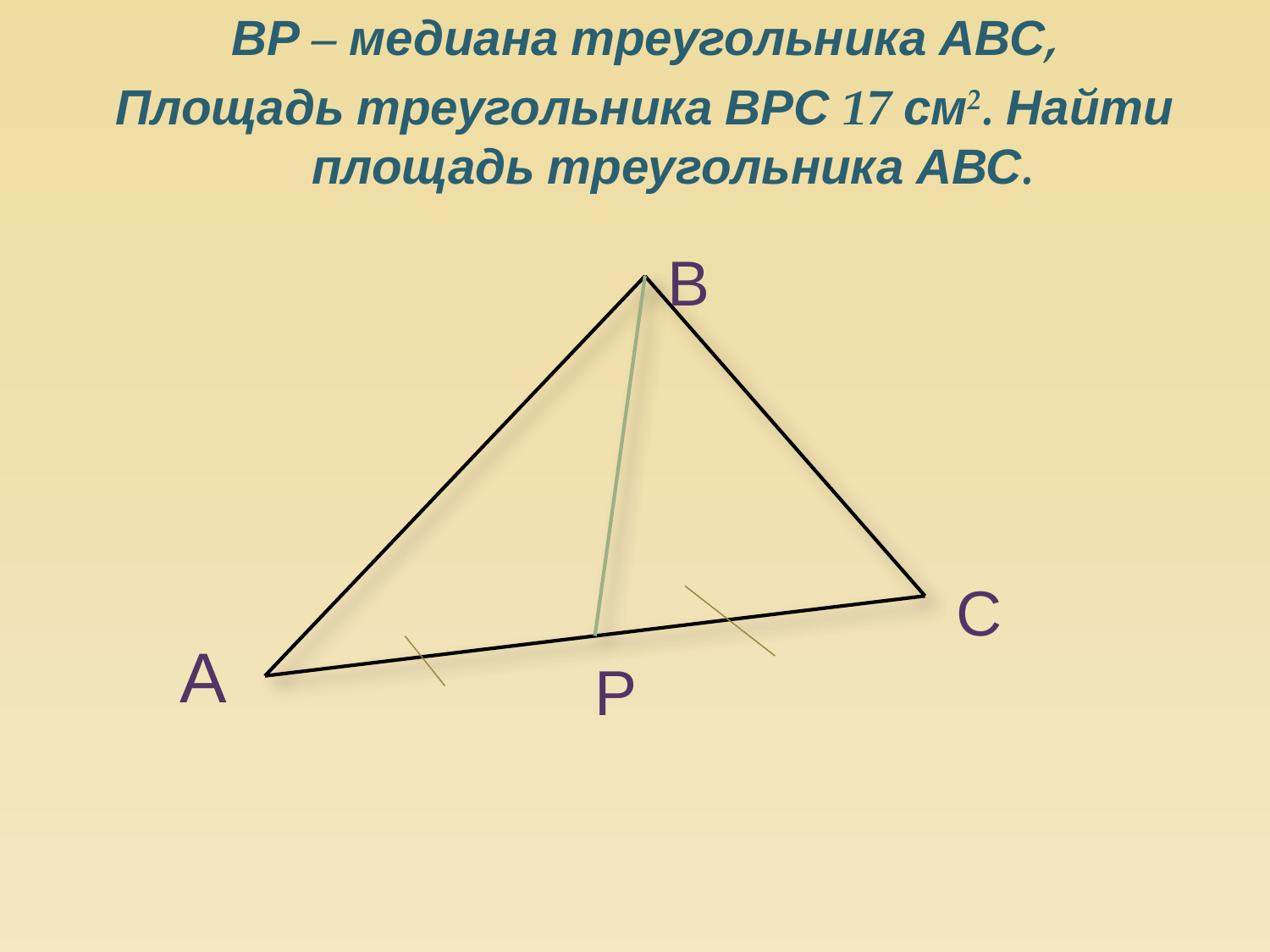

ВР – медиана треугольника АВС,
Площадь треугольника ВРС 17 см2. Найти площадь треугольника АВС.

#
В
С
А
Р